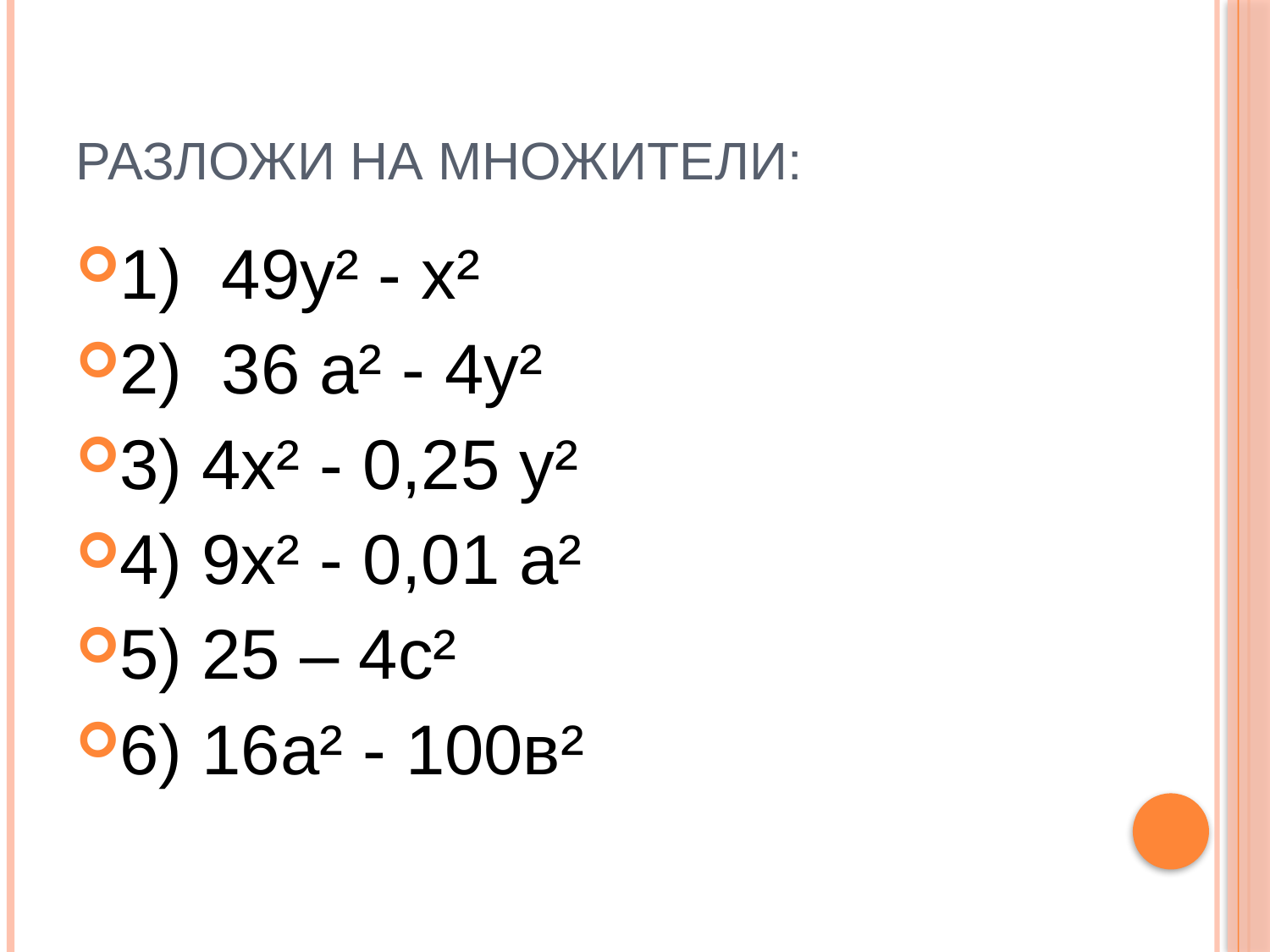

# Разложи на множители:
1)  49у² - х²
2)  36 а² - 4у²
3) 4х² - 0,25 у²
4) 9х² - 0,01 а²
5) 25 – 4с²
6) 16а² - 100в²